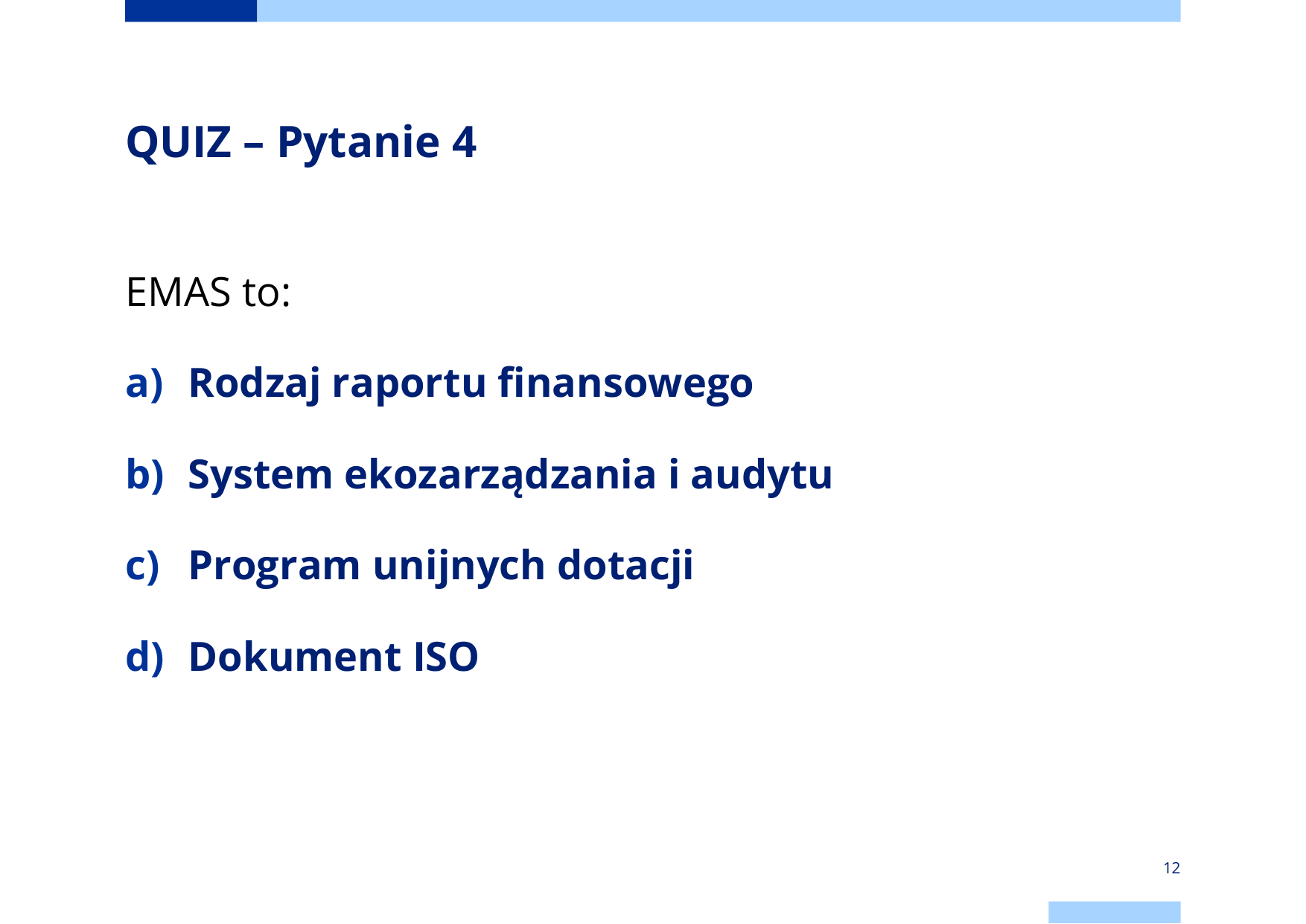

# QUIZ – Pytanie 4
EMAS to:
Rodzaj raportu finansowego
System ekozarządzania i audytu
Program unijnych dotacji
Dokument ISO
12